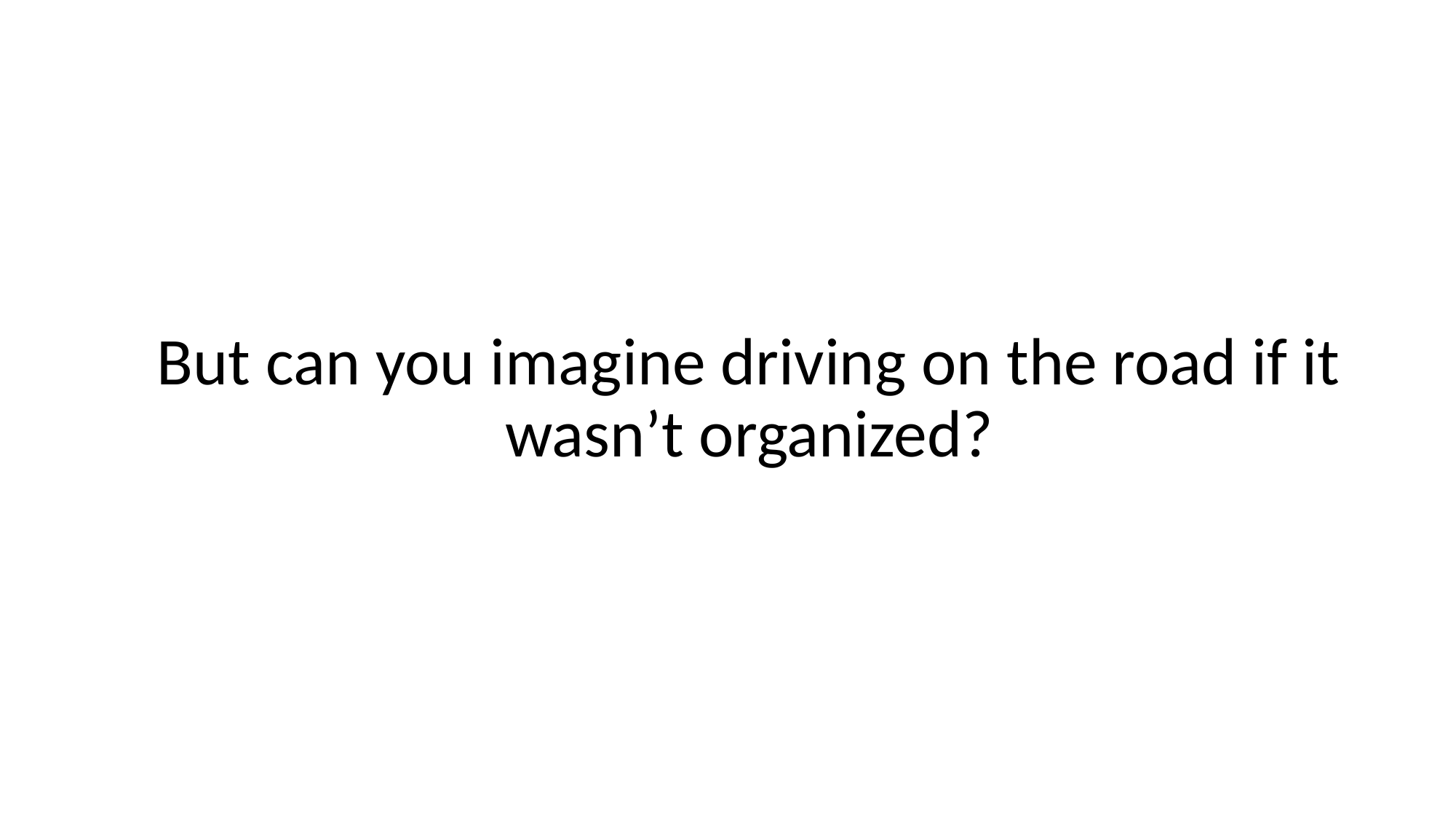

But can you imagine driving on the road if it wasn’t organized?